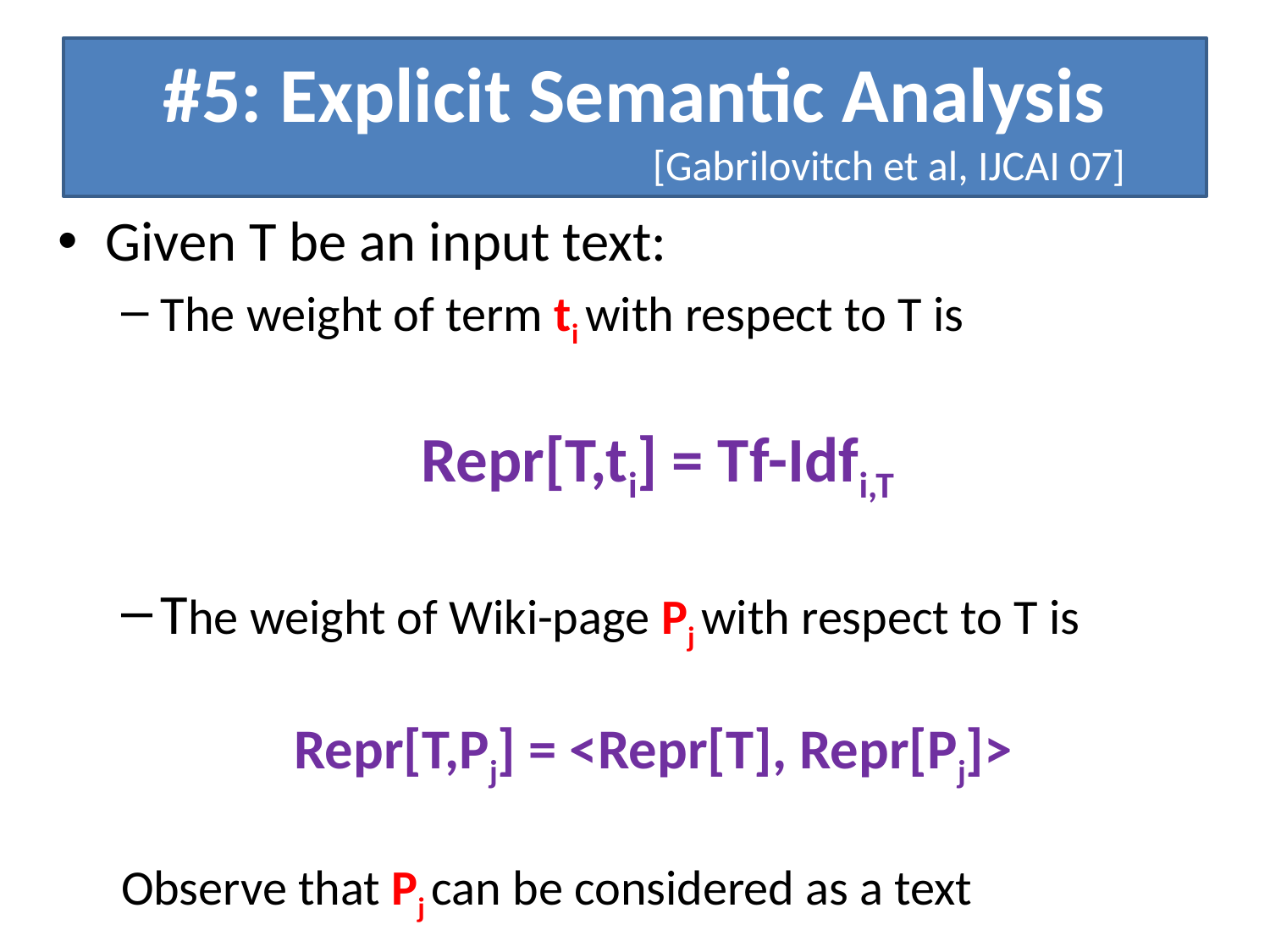

#
#5: Explicit Semantic Analysis
				[Gabrilovitch et al, IJCAI 07]
Given T be an input text:
The weight of term ti with respect to T is

Repr[T,ti] = Tf-Idfi,T

The weight of Wiki-page Pj with respect to T is

Repr[T,Pj] = <Repr[T], Repr[Pj]>

Observe that Pj can be considered as a text